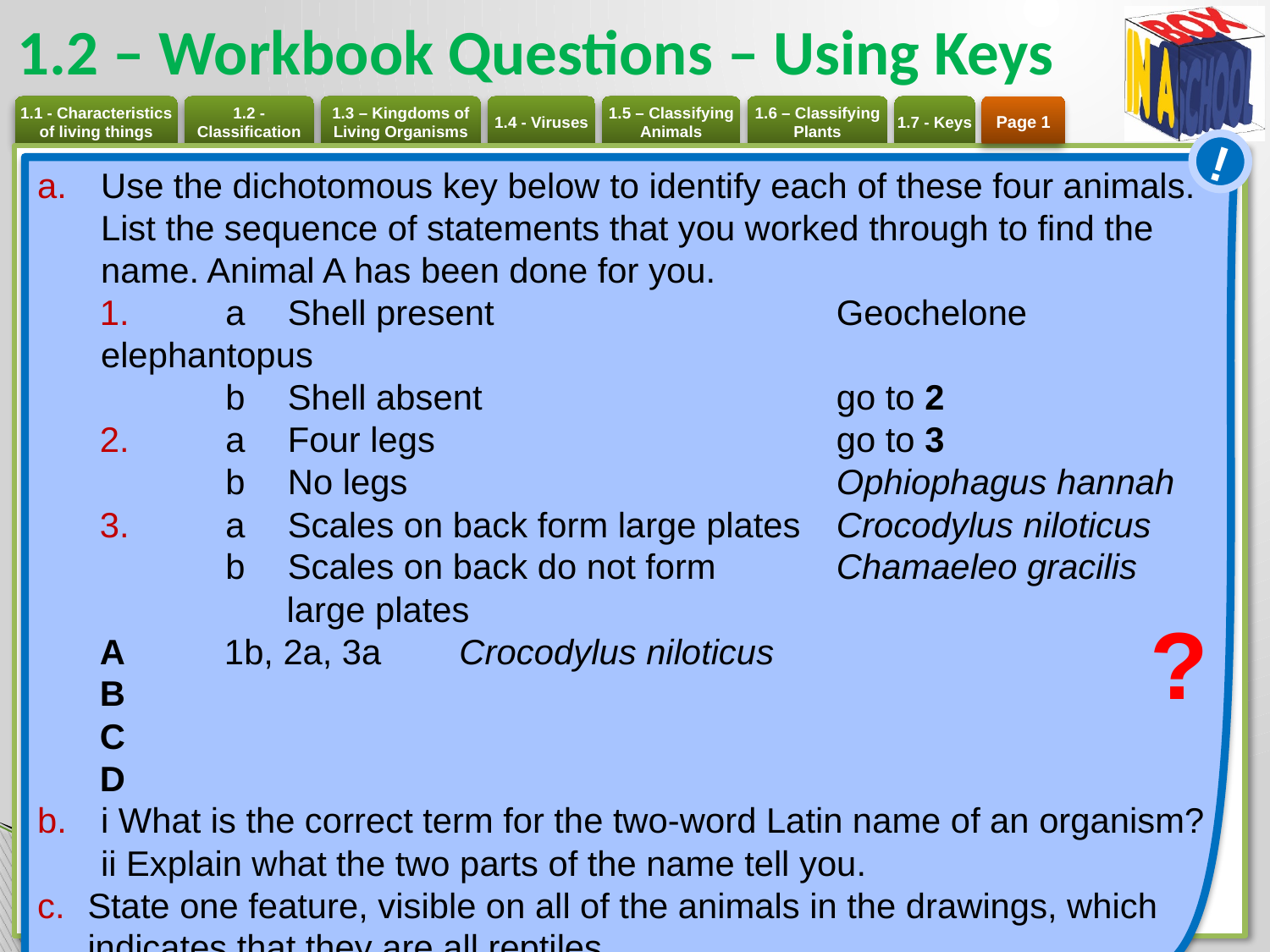

# 1.2 – Workbook Questions – Using Keys
Page 1
!
Use the dichotomous key below to identify each of these four animals.
List the sequence of statements that you worked through to find the name. Animal A has been done for you.
	a	Shell present	Geochelone elephantopus
	b	Shell absent	go to 2
 	a	Four legs	go to 3
	b	No legs	Ophiophagus hannah
	a	Scales on back form large plates	Crocodylus niloticus
	b	Scales on back do not form 	Chamaeleo gracilis
		large plates
A 	1b, 2a, 3a        Crocodylus niloticus
B
C
D
i What is the correct term for the two-word Latin name of an organism?
ii Explain what the two parts of the name tell you.
State one feature, visible on all of the animals in the drawings, which indicates that they are all reptiles.
?